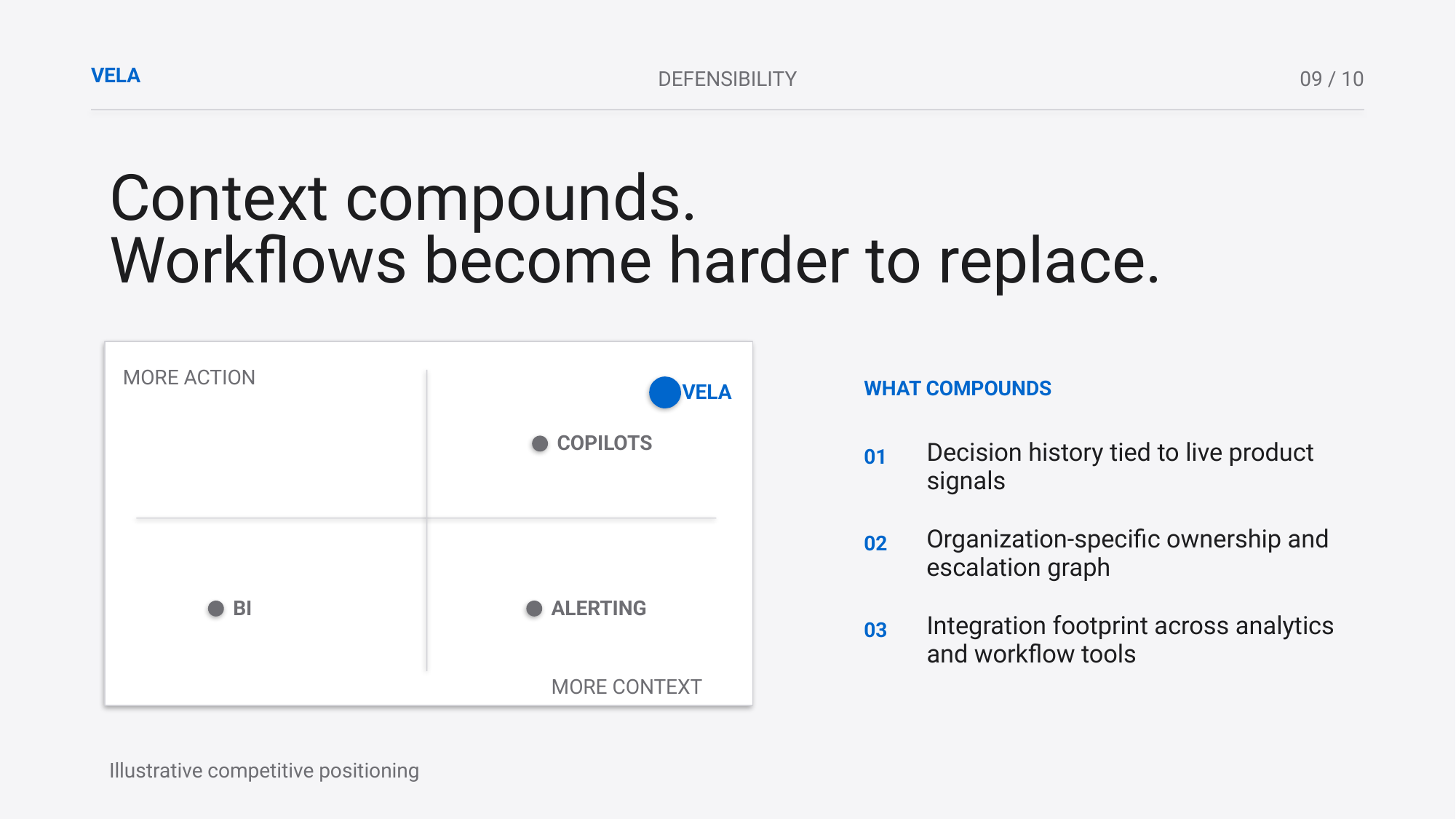

VELA
DEFENSIBILITY
09 / 10

Context compounds.
Workflows become harder to replace.

MORE ACTION

WHAT COMPOUNDS

VELA
COPILOTS

Decision history tied to live product
signals
01

Organization-specific ownership and
escalation graph
02
BI
ALERTING

Integration footprint across analytics
and workflow tools
03
MORE CONTEXT
Illustrative competitive positioning